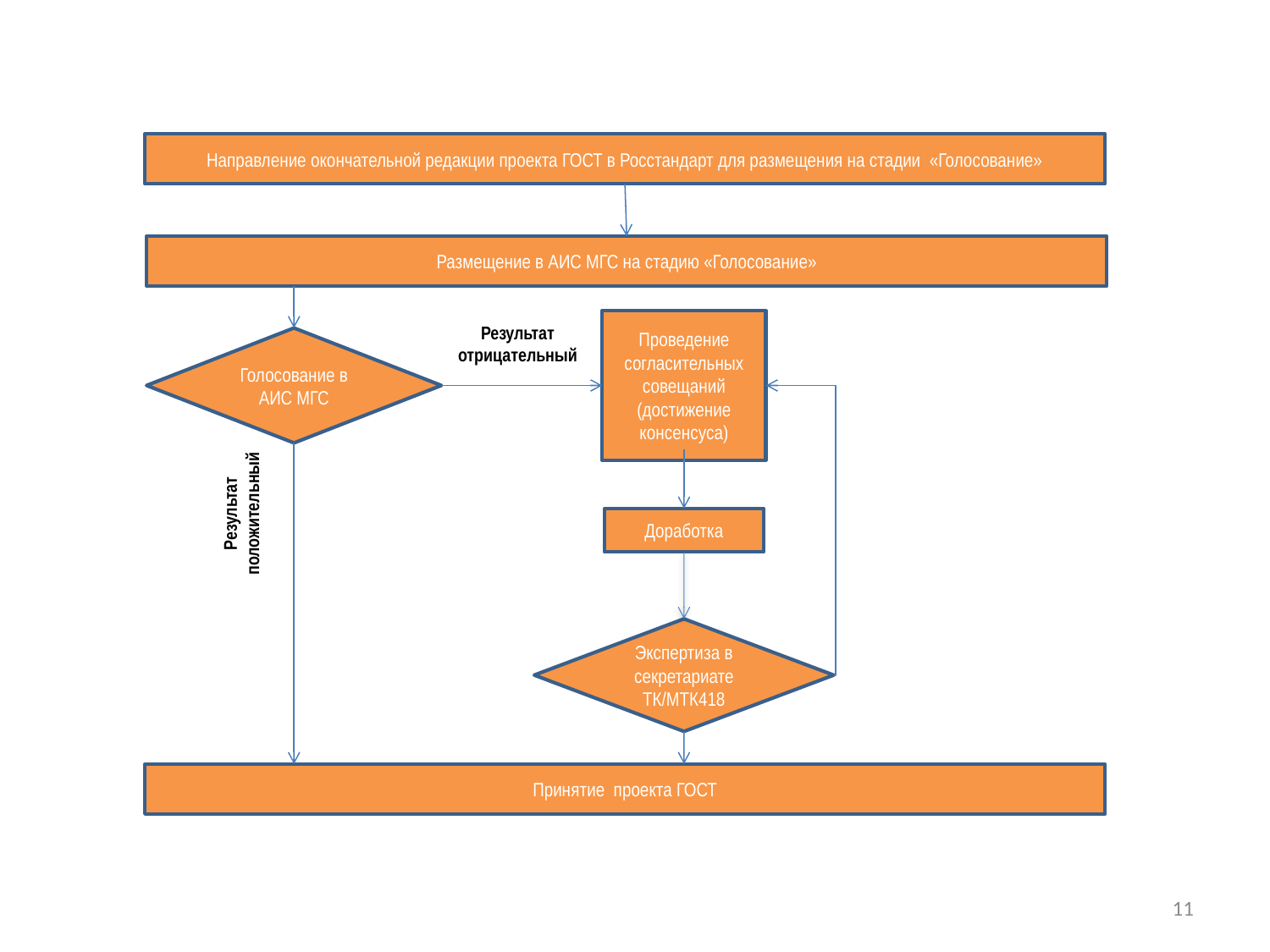

Направление окончательной редакции проекта ГОСТ в Росстандарт для размещения на стадии  «Голосование»
Размещение в АИС МГС на стадию «Голосование»
Проведение согласительных совещаний (достижение консенсуса)
Результат отрицательный
Голосование в АИС МГС
Результат положительный
Доработка
Экспертиза в секретариате ТК/МТК418
Принятие  проекта ГОСТ
11